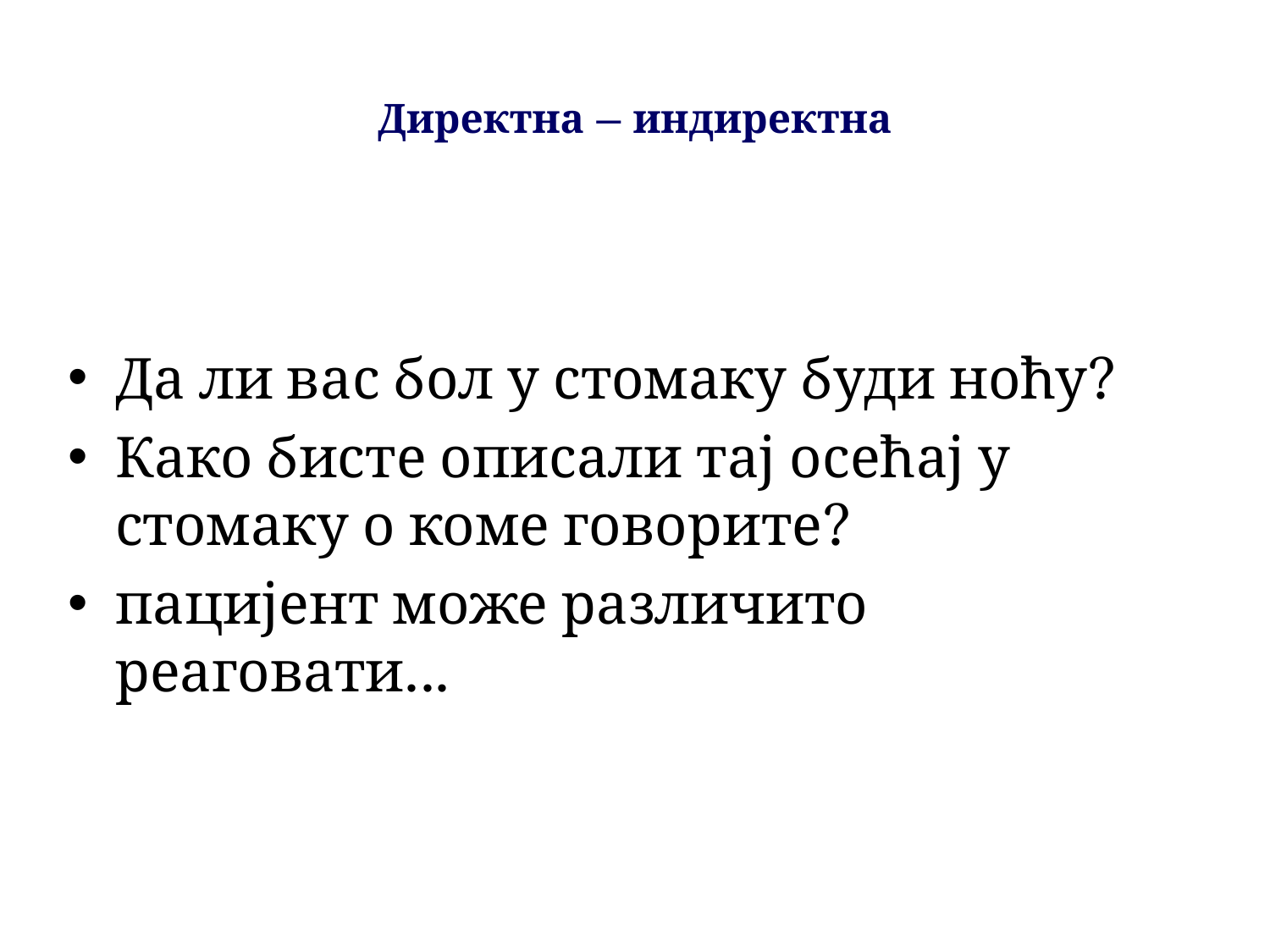

# Директна – индиректна
Да ли вас бол у стомаку буди ноћу?
Како бисте описали тај осећај у стомаку о коме говорите?
пацијент може различито реаговати...